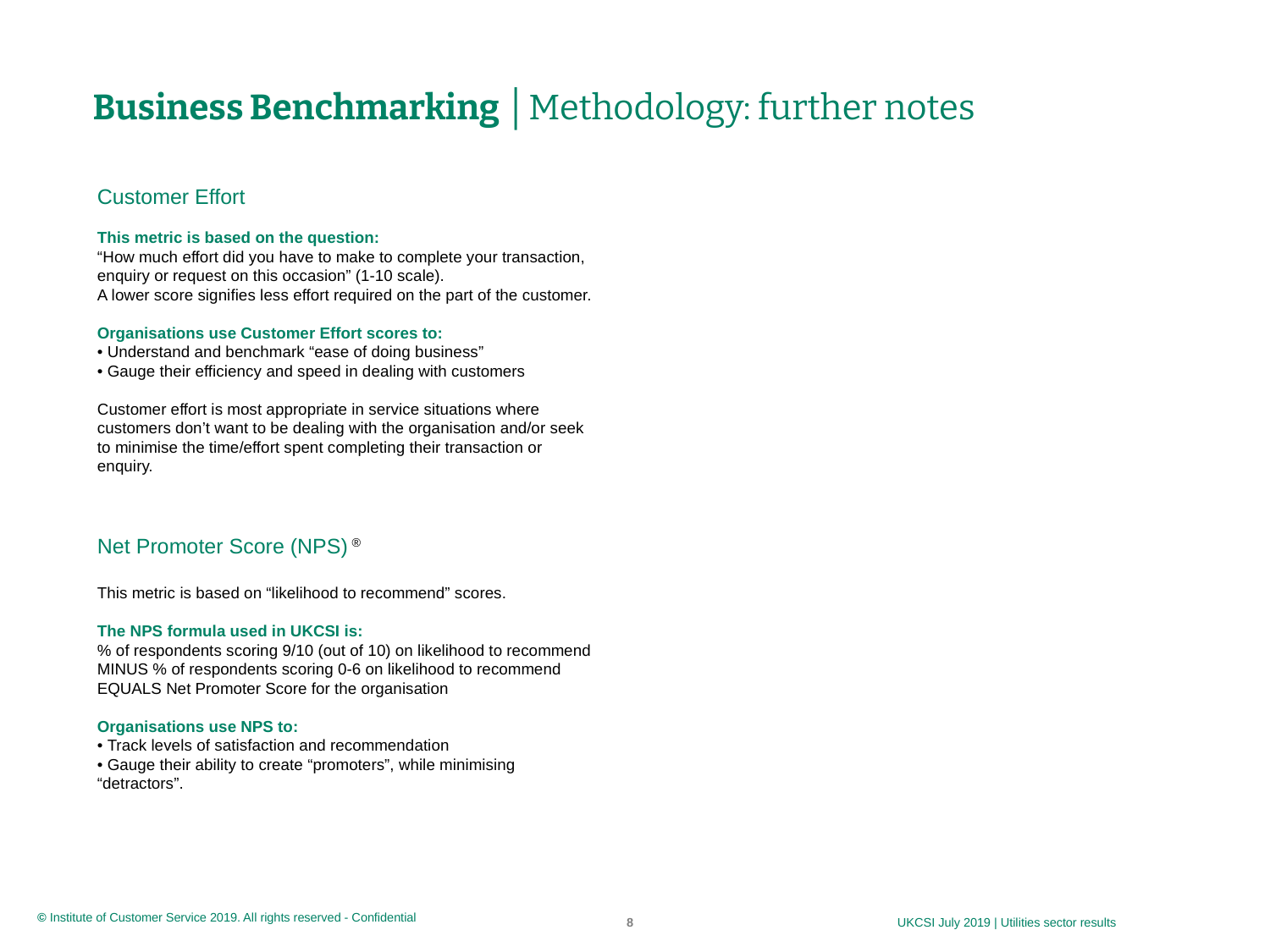

Business Benchmarking │Methodology: further notes

Customer Effort

This metric is based on the question:
“How much effort did you have to make to complete your transaction,
enquiry or request on this occasion” (1-10 scale).
A lower score signifies less effort required on the part of the customer.

Organisations use Customer Effort scores to:
• Understand and benchmark “ease of doing business”
• Gauge their efficiency and speed in dealing with customers
Customer effort is most appropriate in service situations where customers don’t want to be dealing with the organisation and/or seek to minimise the time/effort spent completing their transaction or enquiry.

Net Promoter Score (NPS) ®

This metric is based on “likelihood to recommend” scores.

The NPS formula used in UKCSI is:
% of respondents scoring 9/10 (out of 10) on likelihood to recommend MINUS % of respondents scoring 0-6 on likelihood to recommend EQUALS Net Promoter Score for the organisation

Organisations use NPS to:
• Track levels of satisfaction and recommendation
• Gauge their ability to create “promoters”, while minimising “detractors”.
UKCSI July 2019 | Utilities sector results